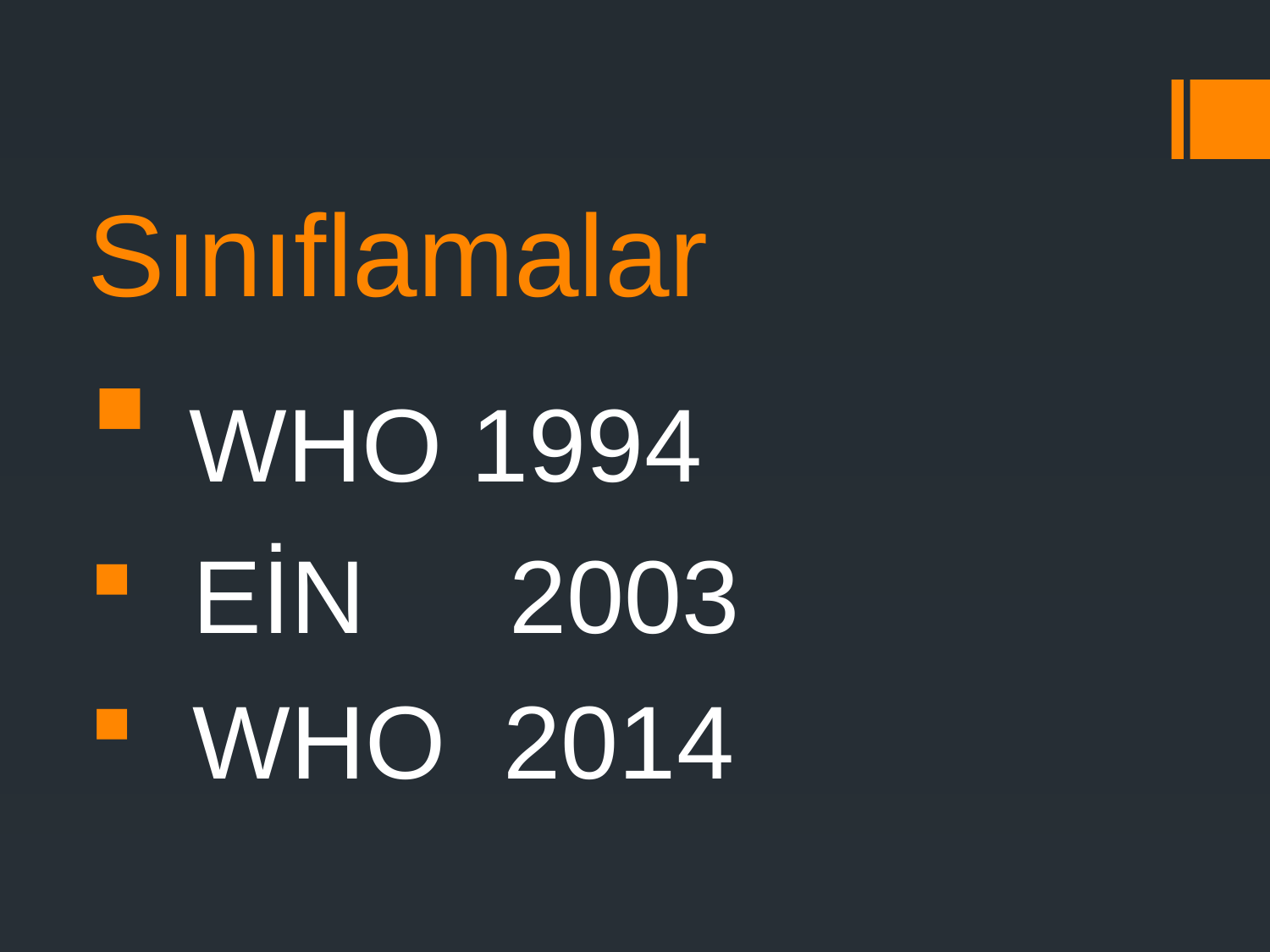

# Sınıflamalar
 WHO 1994
  EİN     2003
  WHO  2014